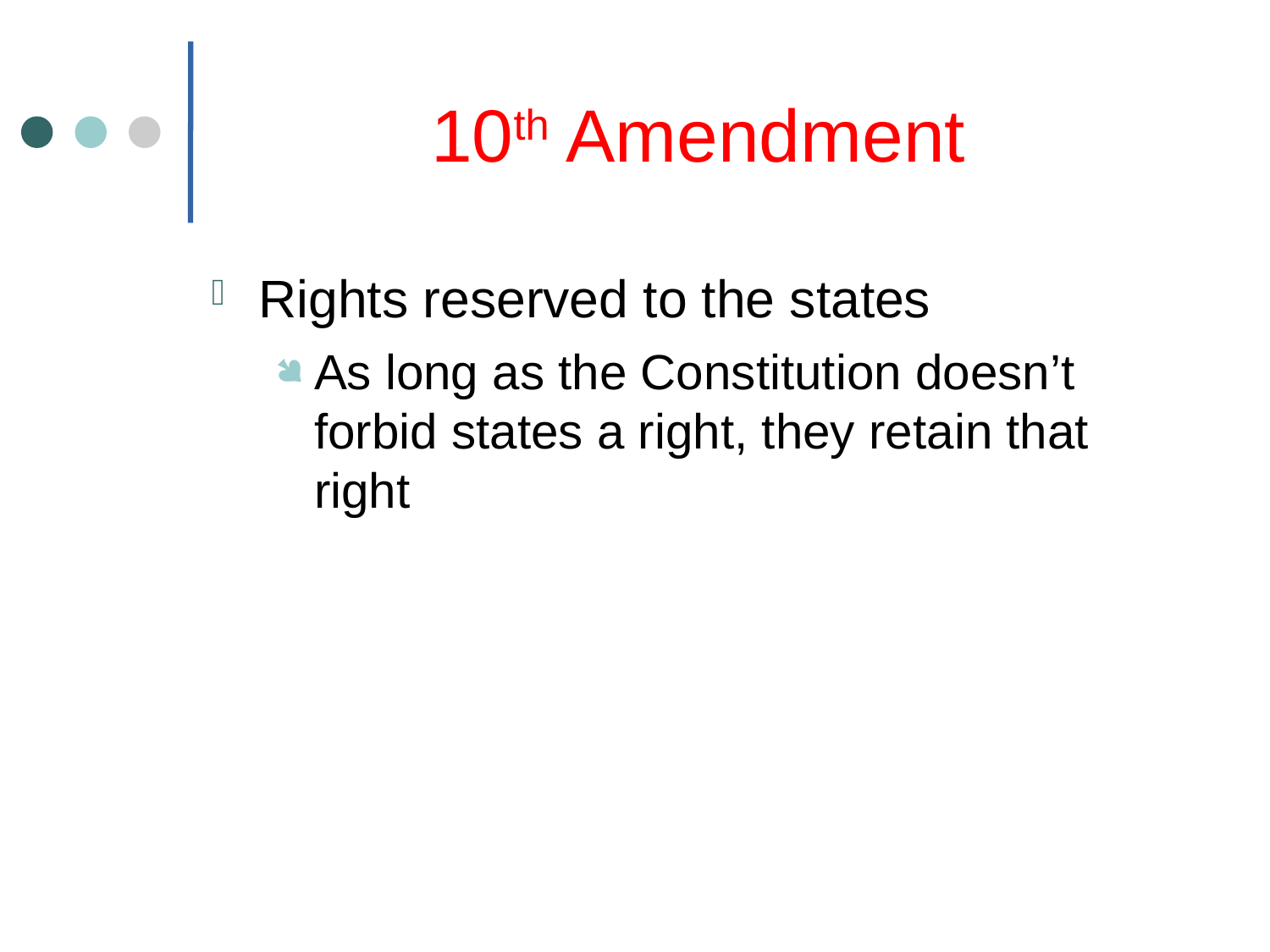

# 10th Amendment
Rights reserved to the states
As long as the Constitution doesn’t forbid states a right, they retain that right